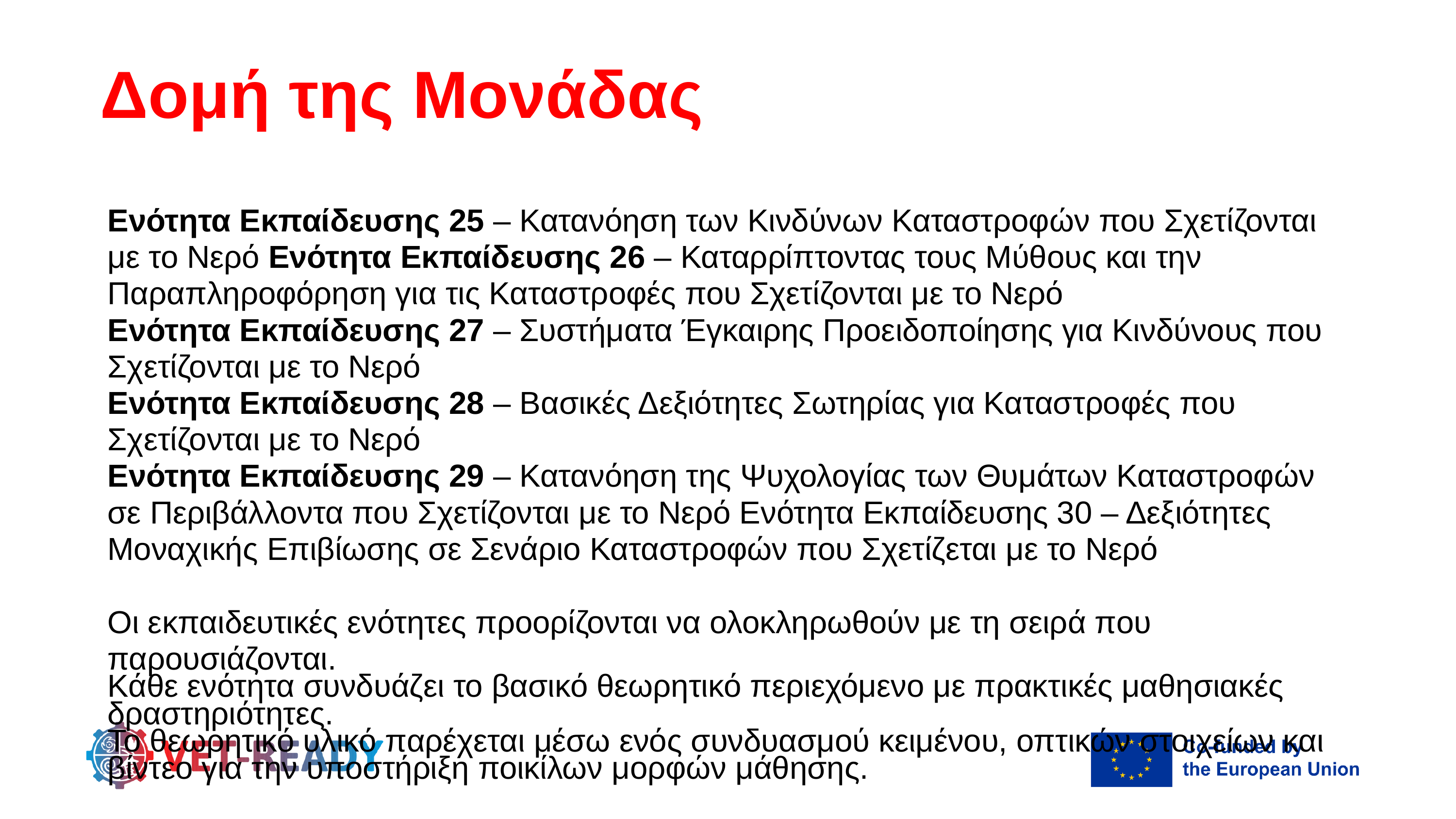

Δομή της Μονάδας
Ενότητα Εκπαίδευσης 25 – Κατανόηση των Κινδύνων Καταστροφών που Σχετίζονται με το Νερό Ενότητα Εκπαίδευσης 26 – Καταρρίπτοντας τους Μύθους και την Παραπληροφόρηση για τις Καταστροφές που Σχετίζονται με το Νερό
Ενότητα Εκπαίδευσης 27 – Συστήματα Έγκαιρης Προειδοποίησης για Κινδύνους που Σχετίζονται με το Νερό
Ενότητα Εκπαίδευσης 28 – Βασικές Δεξιότητες Σωτηρίας για Καταστροφές που Σχετίζονται με το Νερό
Ενότητα Εκπαίδευσης 29 – Κατανόηση της Ψυχολογίας των Θυμάτων Καταστροφών σε Περιβάλλοντα που Σχετίζονται με το Νερό Ενότητα Εκπαίδευσης 30 – Δεξιότητες Μοναχικής Επιβίωσης σε Σενάριο Καταστροφών που Σχετίζεται με το Νερό

Οι εκπαιδευτικές ενότητες προορίζονται να ολοκληρωθούν με τη σειρά που παρουσιάζονται.
Κάθε ενότητα συνδυάζει το βασικό θεωρητικό περιεχόμενο με πρακτικές μαθησιακές δραστηριότητες.
Το θεωρητικό υλικό παρέχεται μέσω ενός συνδυασμού κειμένου, οπτικών στοιχείων και βίντεο για την υποστήριξη ποικίλων μορφών μάθησης.